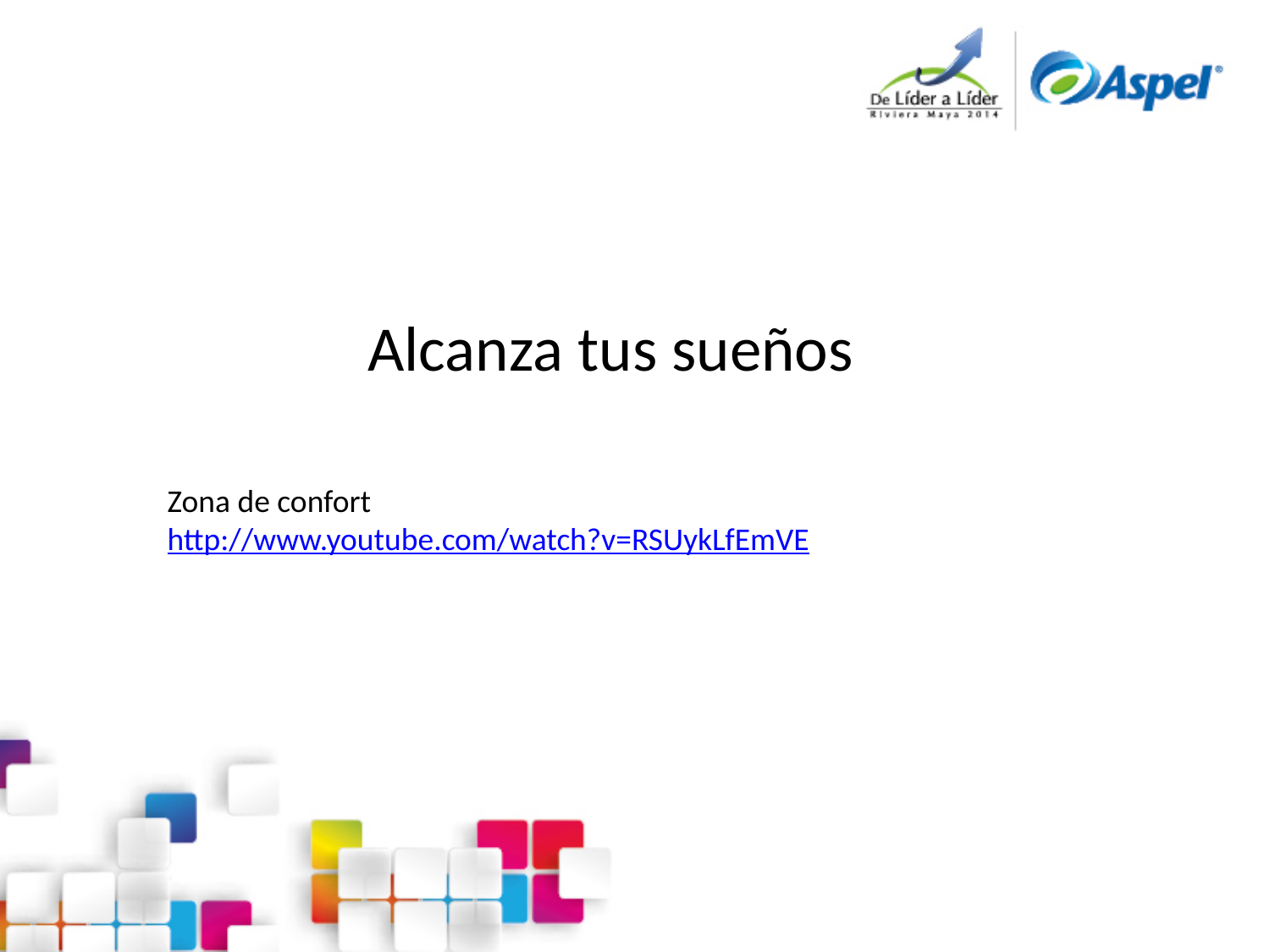

# Alcanza tus sueños

Zona de confort
http://www.youtube.com/watch?v=RSUykLfEmVE